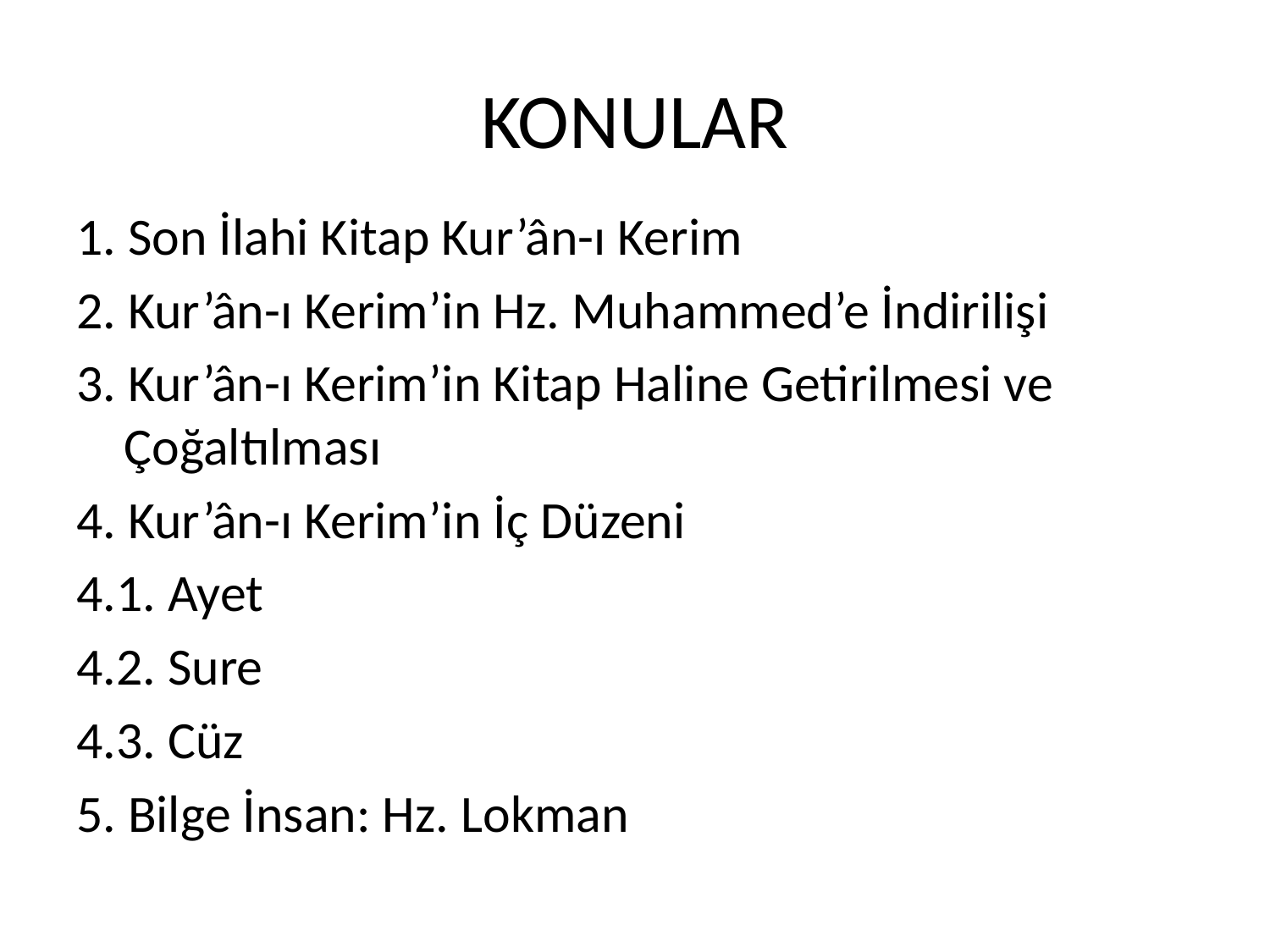

# KONULAR
1. Son İlahi Kitap Kur’ân-ı Kerim
2. Kur’ân-ı Kerim’in Hz. Muhammed’e İndirilişi
3. Kur’ân-ı Kerim’in Kitap Haline Getirilmesi ve Çoğaltılması
4. Kur’ân-ı Kerim’in İç Düzeni
4.1. Ayet
4.2. Sure
4.3. Cüz
5. Bilge İnsan: Hz. Lokman